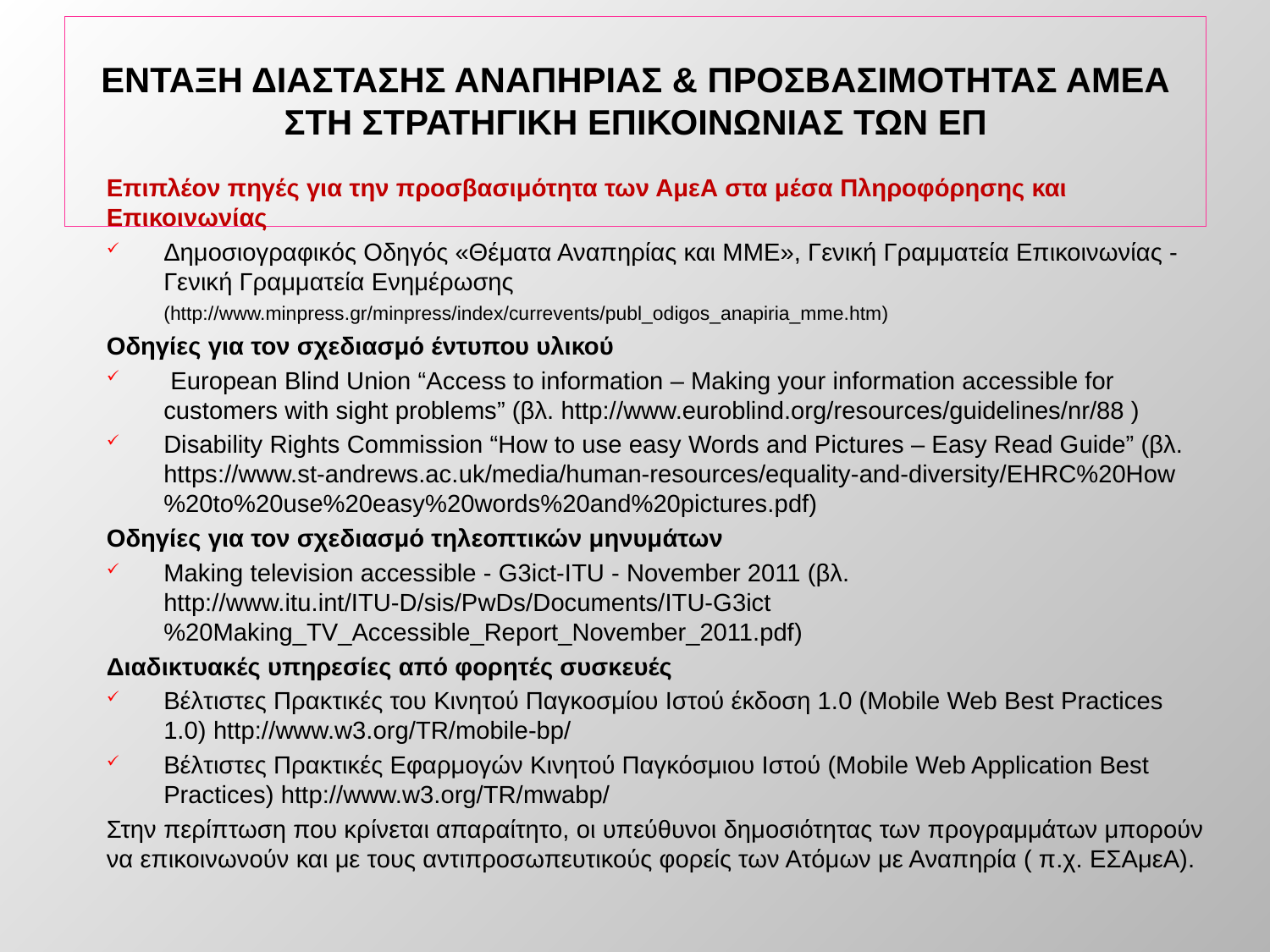

# ΕΝΤΑΞΗ ΔΙΑΣΤΑΣΗΣ ΑΝΑΠΗΡΙΑΣ & ΠΡΟΣΒΑΣΙΜΟΤΗΤΑΣ ΑΜΕΑ ΣΤΗ ΣΤΡΑΤΗΓΙΚΗ ΕΠΙΚΟΙΝΩΝΙΑΣ ΤΩΝ ΕΠ
Επιπλέον πηγές για την προσβασιμότητα των ΑμεΑ στα μέσα Πληροφόρησης και Επικοινωνίας
Δημοσιογραφικός Οδηγός «Θέματα Αναπηρίας και ΜΜΕ», Γενική Γραμματεία Επικοινωνίας - Γενική Γραμματεία Ενημέρωσης (http://www.minpress.gr/minpress/index/currevents/publ_odigos_anapiria_mme.htm)
Οδηγίες για τον σχεδιασμό έντυπου υλικού
 European Blind Union “Access to information – Making your information accessible for customers with sight problems” (βλ. http://www.euroblind.org/resources/guidelines/nr/88 )
Disability Rights Commission “How to use easy Words and Pictures – Easy Read Guide” (βλ. https://www.st-andrews.ac.uk/media/human-resources/equality-and-diversity/EHRC%20How%20to%20use%20easy%20words%20and%20pictures.pdf)
Οδηγίες για τον σχεδιασμό τηλεοπτικών μηνυμάτων
Making television accessible - G3ict-ITU - November 2011 (βλ. http://www.itu.int/ITU-D/sis/PwDs/Documents/ITU-G3ict%20Making_TV_Accessible_Report_November_2011.pdf)
Διαδικτυακές υπηρεσίες από φορητές συσκευές
Βέλτιστες Πρακτικές του Κινητού Παγκοσμίου Ιστού έκδοση 1.0 (Mobile Web Best Practices 1.0) http://www.w3.org/TR/mobile-bp/
Βέλτιστες Πρακτικές Εφαρμογών Κινητού Παγκόσμιου Ιστού (Mobile Web Application Best Practices) http://www.w3.org/TR/mwabp/
Στην περίπτωση που κρίνεται απαραίτητο, οι υπεύθυνοι δημοσιότητας των προγραμμάτων μπορούν να επικοινωνούν και με τους αντιπροσωπευτικούς φορείς των Ατόμων με Αναπηρία ( π.χ. ΕΣΑμεΑ).